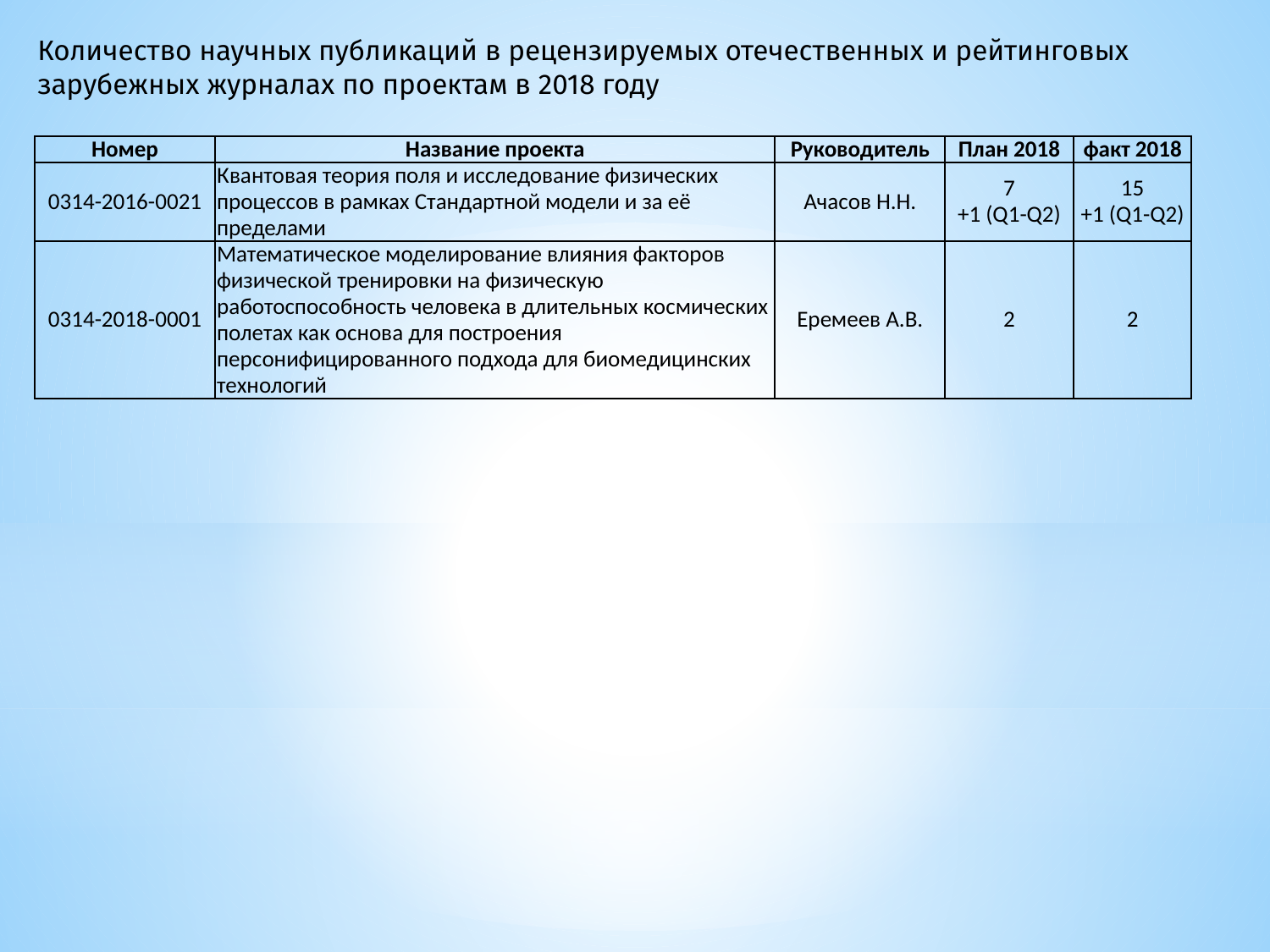

Количество научных публикаций в рецензируемых отечественных и рейтинговых зарубежных журналах по проектам в 2018 году
| Номер | Название проекта | Руководитель | План 2018 | факт 2018 |
| --- | --- | --- | --- | --- |
| 0314-2016-0021 | Квантовая теория поля и исследование физических процессов в рамках Стандартной модели и за её пределами | Ачасов Н.Н. | 7 +1 (Q1-Q2) | 15 +1 (Q1-Q2) |
| 0314-2018-0001 | Математическое моделирование влияния факторов физической тренировки на физическую работоспособность человека в длительных космических полетах как основа для построения персонифицированного подхода для биомедицинских технологий | Еремеев А.В. | 2 | 2 |